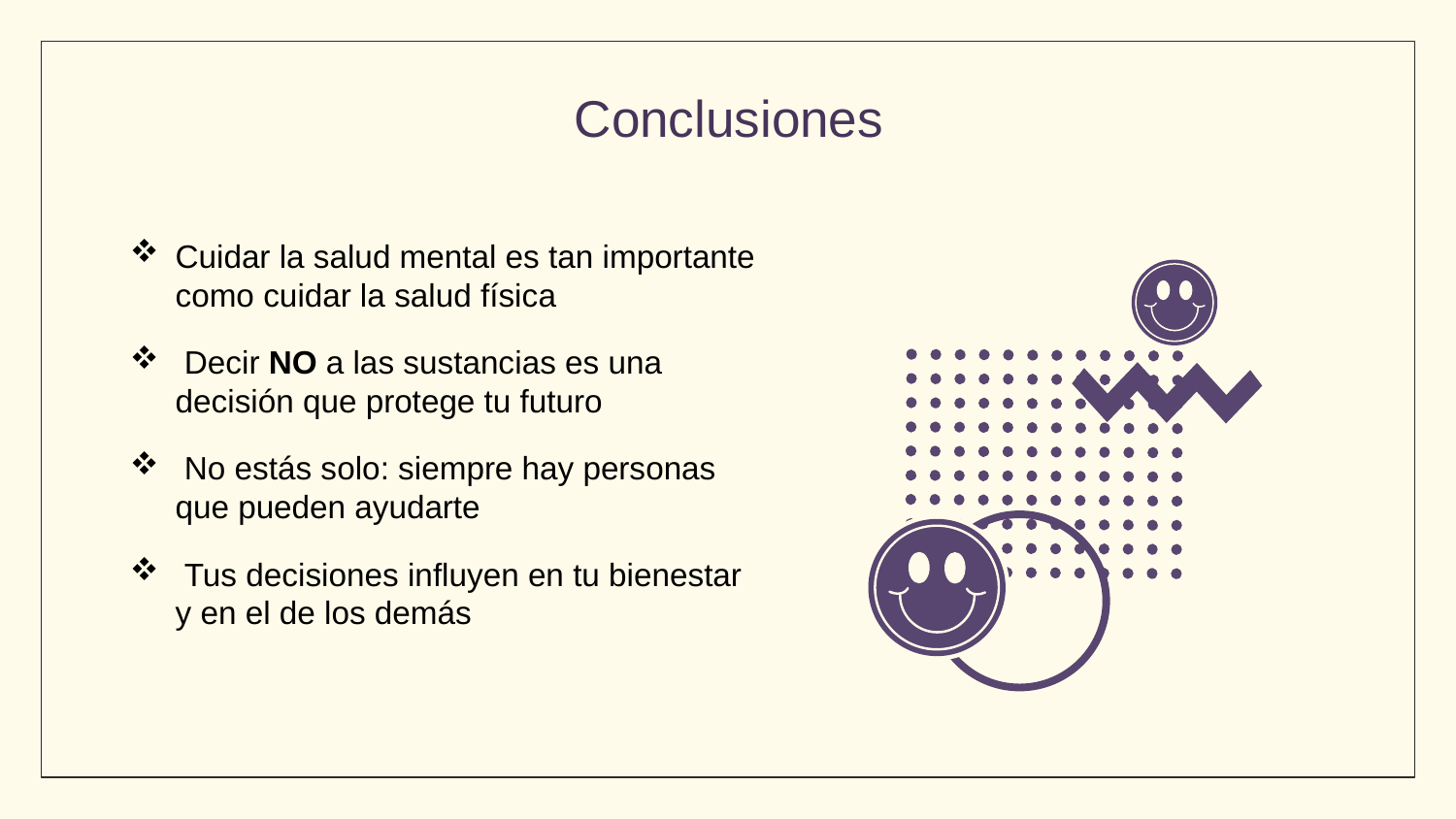

# Conclusiones
Cuidar la salud mental es tan importante como cuidar la salud física
 Decir NO a las sustancias es una decisión que protege tu futuro
 No estás solo: siempre hay personas que pueden ayudarte
 Tus decisiones influyen en tu bienestar y en el de los demás